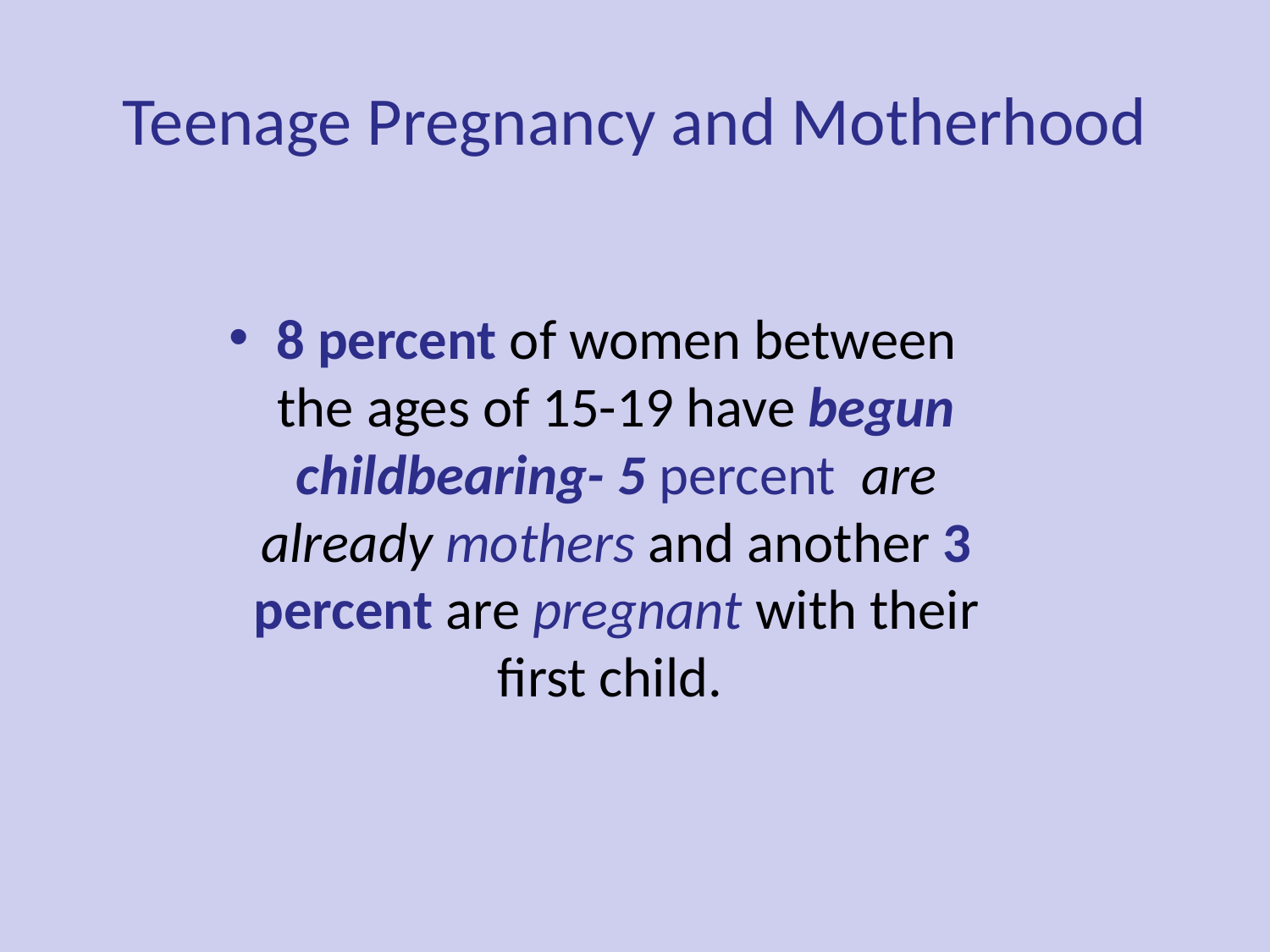

# Teenage Pregnancy and Motherhood
8 percent of women between the ages of 15-19 have begun childbearing- 5 percent  are already mothers and another 3 percent are pregnant with their first child.